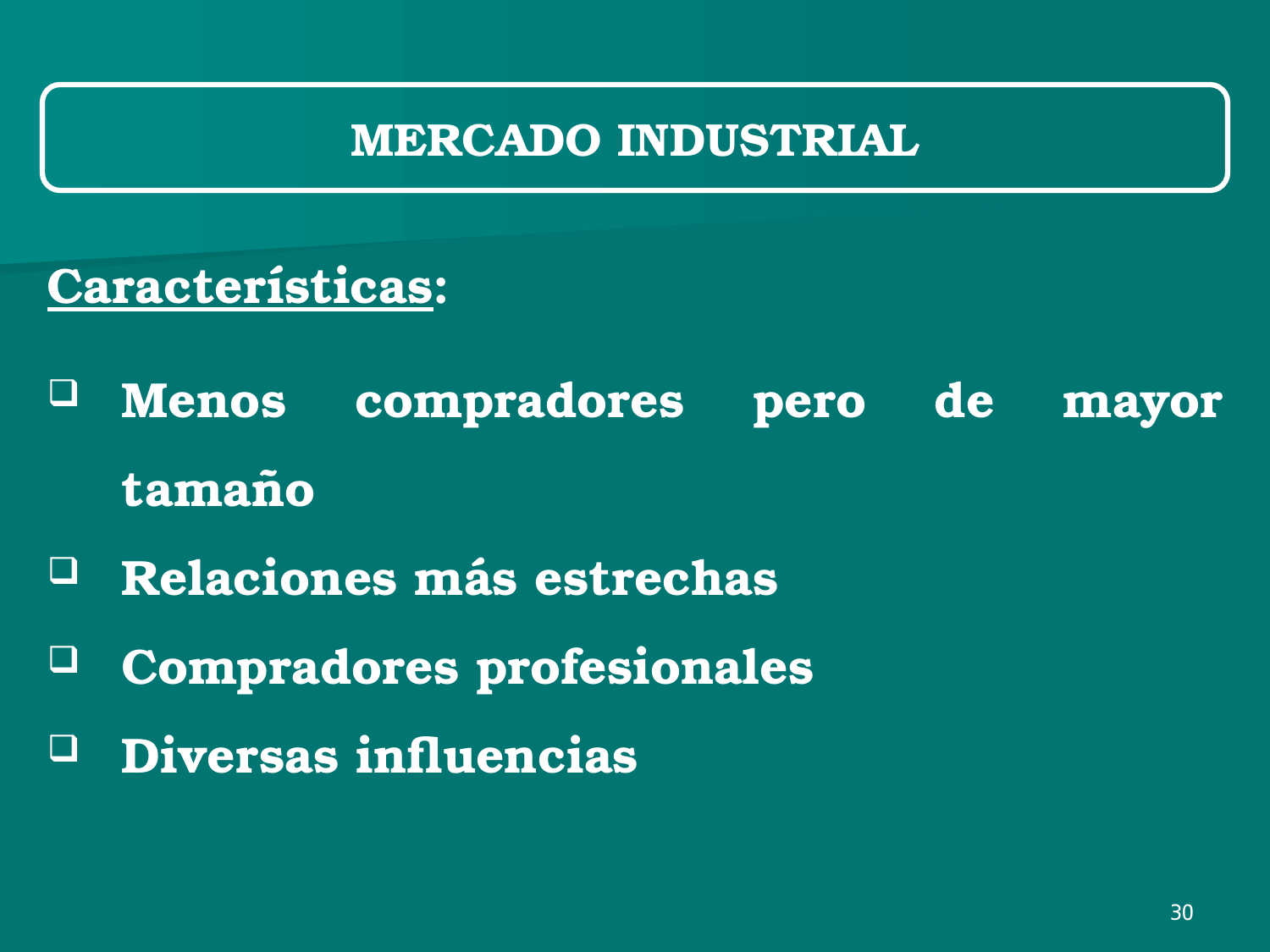

MERCADO INDUSTRIAL
Características:

Menos compradores pero de mayor tamaño
Relaciones más estrechas
Compradores profesionales
Diversas influencias
30